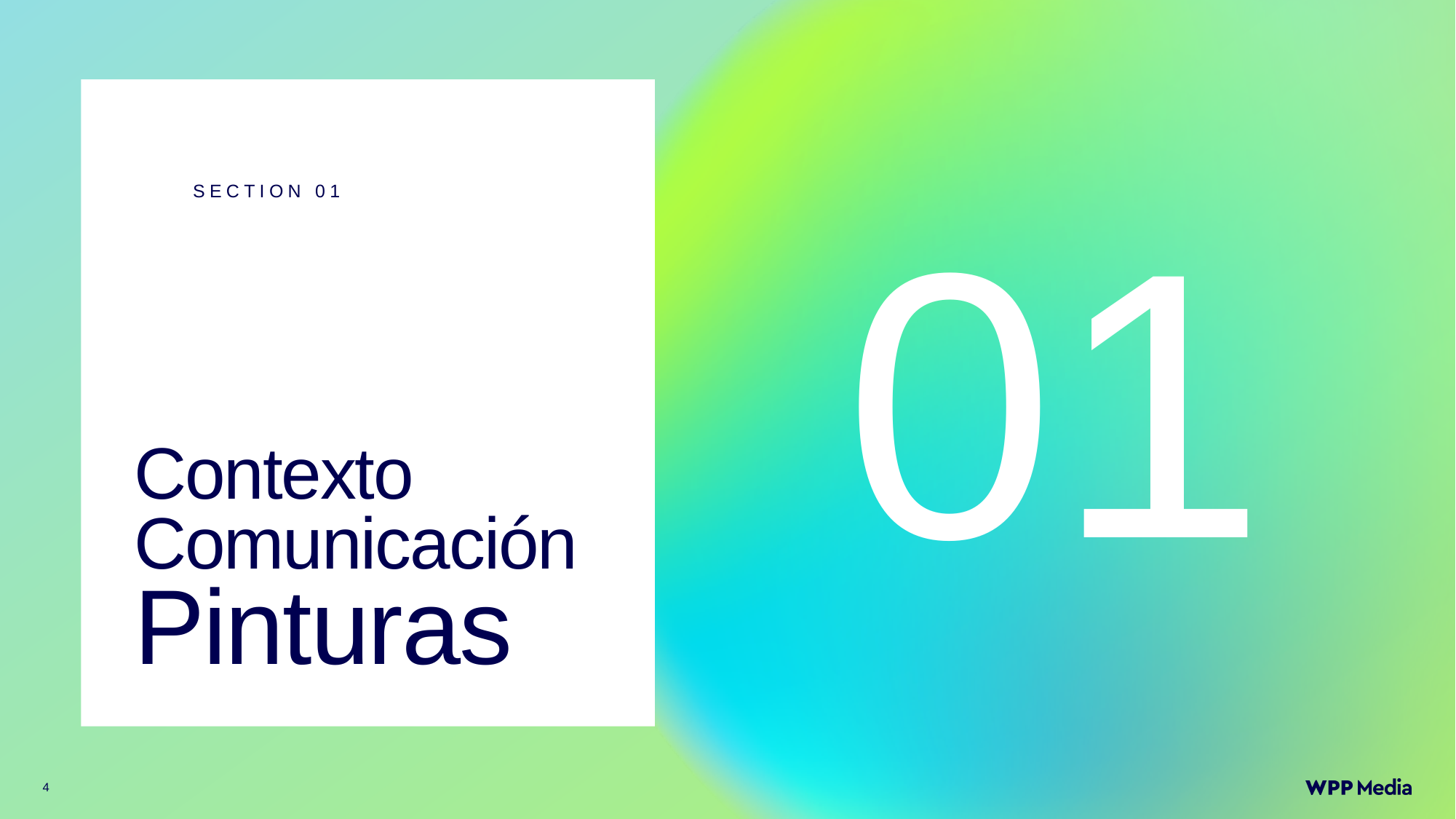

Section 01
01

# Contexto Comunicación Pinturas
4